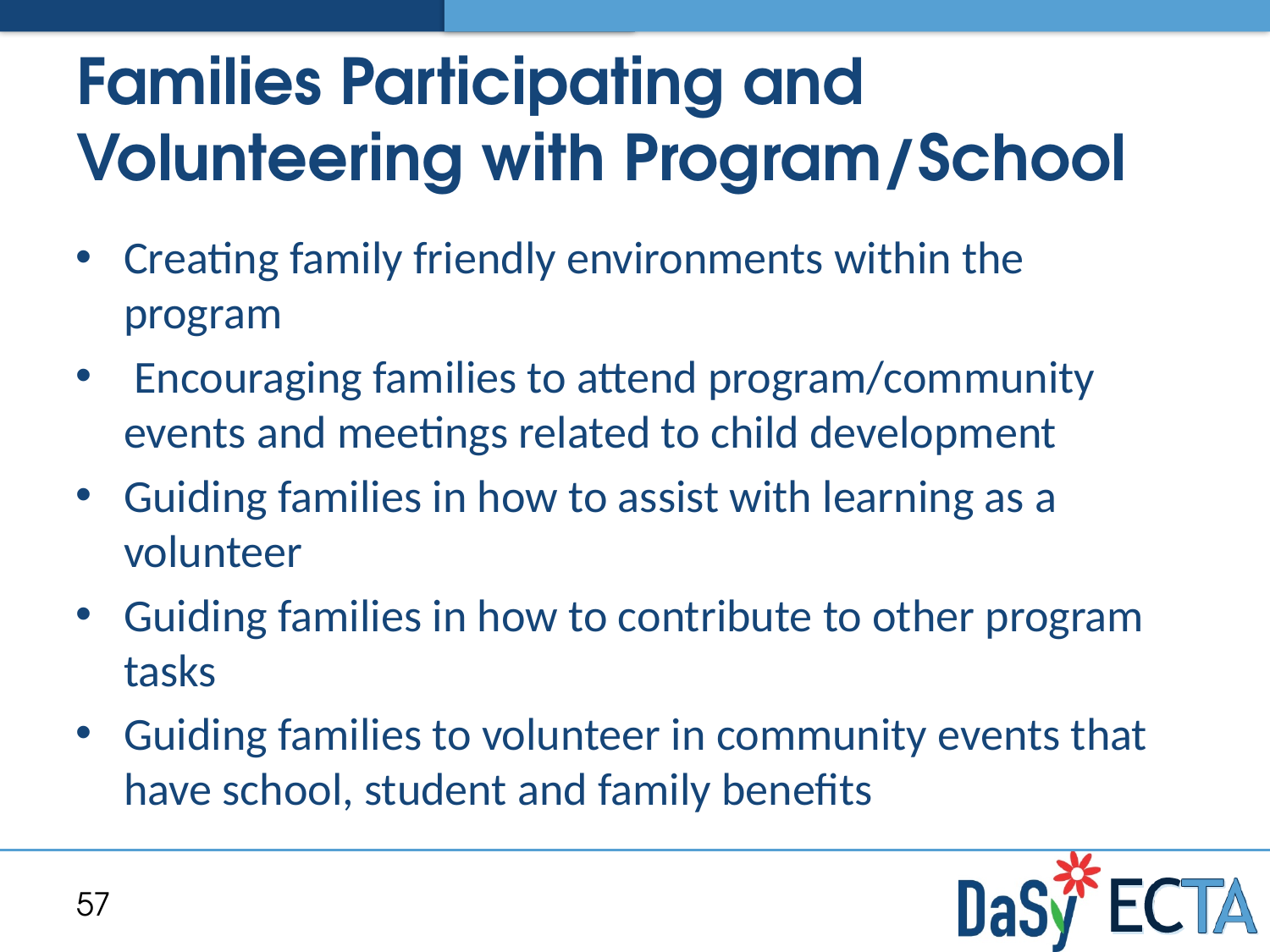

# Families Participating and Volunteering with Program/School
Creating family friendly environments within the program
 Encouraging families to attend program/community events and meetings related to child development
Guiding families in how to assist with learning as a volunteer
Guiding families in how to contribute to other program tasks
Guiding families to volunteer in community events that have school, student and family benefits
57